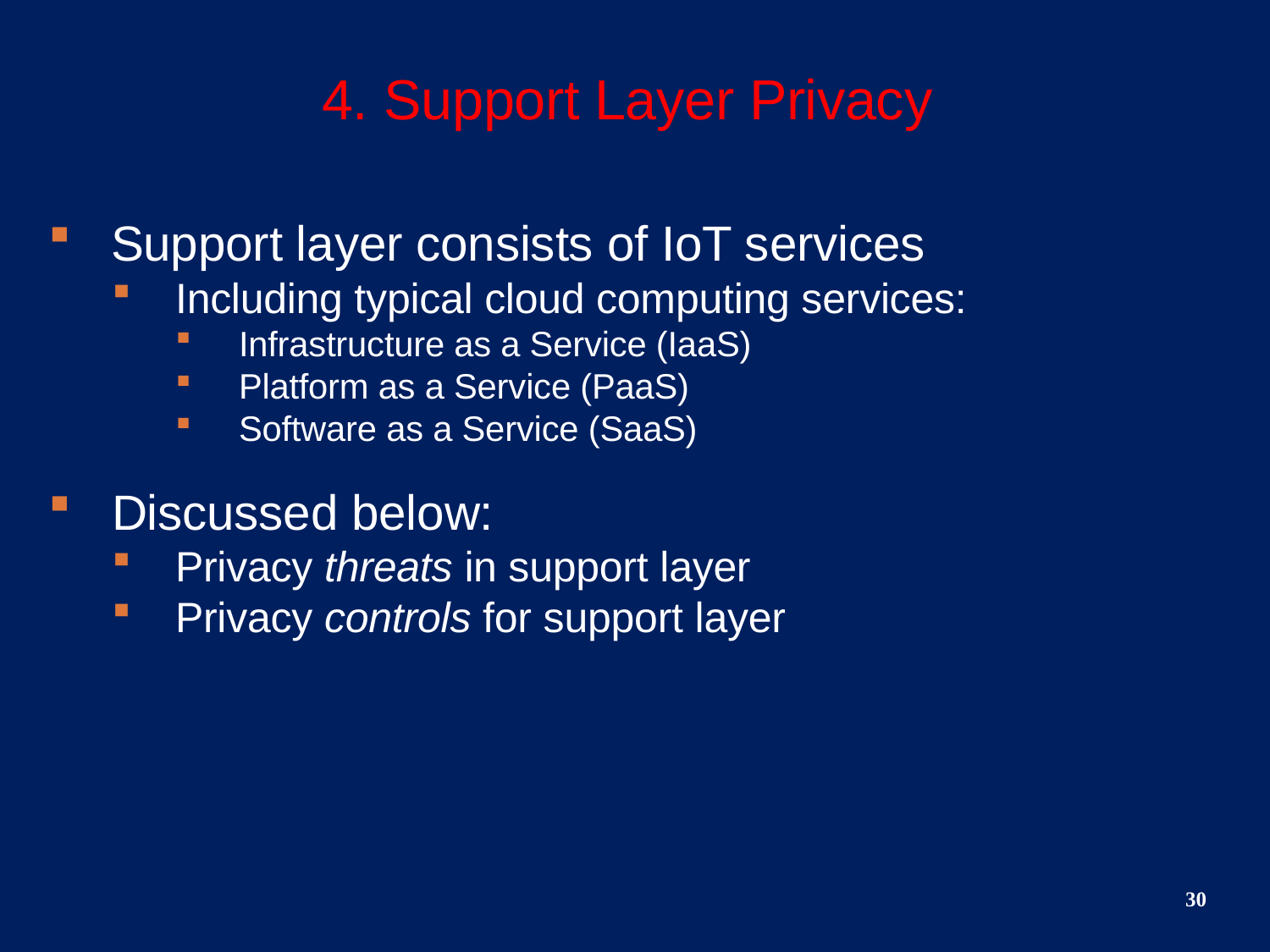

# 4. Support Layer Privacy
Support layer consists of IoT services
Including typical cloud computing services:
Infrastructure as a Service (IaaS)
Platform as a Service (PaaS)
Software as a Service (SaaS)
Discussed below:
Privacy threats in support layer
Privacy controls for support layer
30